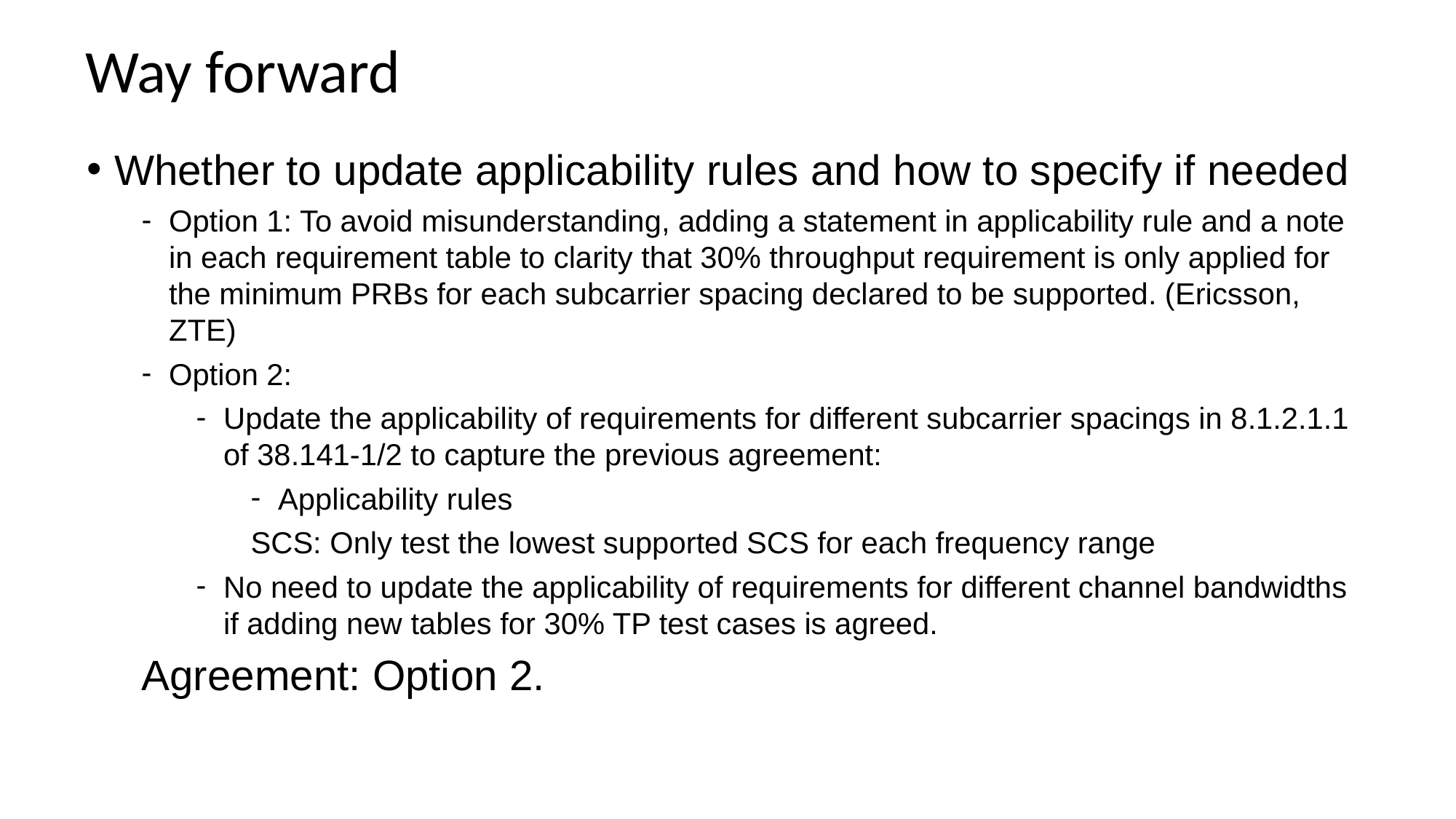

# Way forward
Whether to update applicability rules and how to specify if needed
Option 1: To avoid misunderstanding, adding a statement in applicability rule and a note in each requirement table to clarity that 30% throughput requirement is only applied for the minimum PRBs for each subcarrier spacing declared to be supported. (Ericsson, ZTE)
Option 2:
Update the applicability of requirements for different subcarrier spacings in 8.1.2.1.1 of 38.141-1/2 to capture the previous agreement:
Applicability rules
SCS: Only test the lowest supported SCS for each frequency range
No need to update the applicability of requirements for different channel bandwidths if adding new tables for 30% TP test cases is agreed.
Agreement: Option 2.